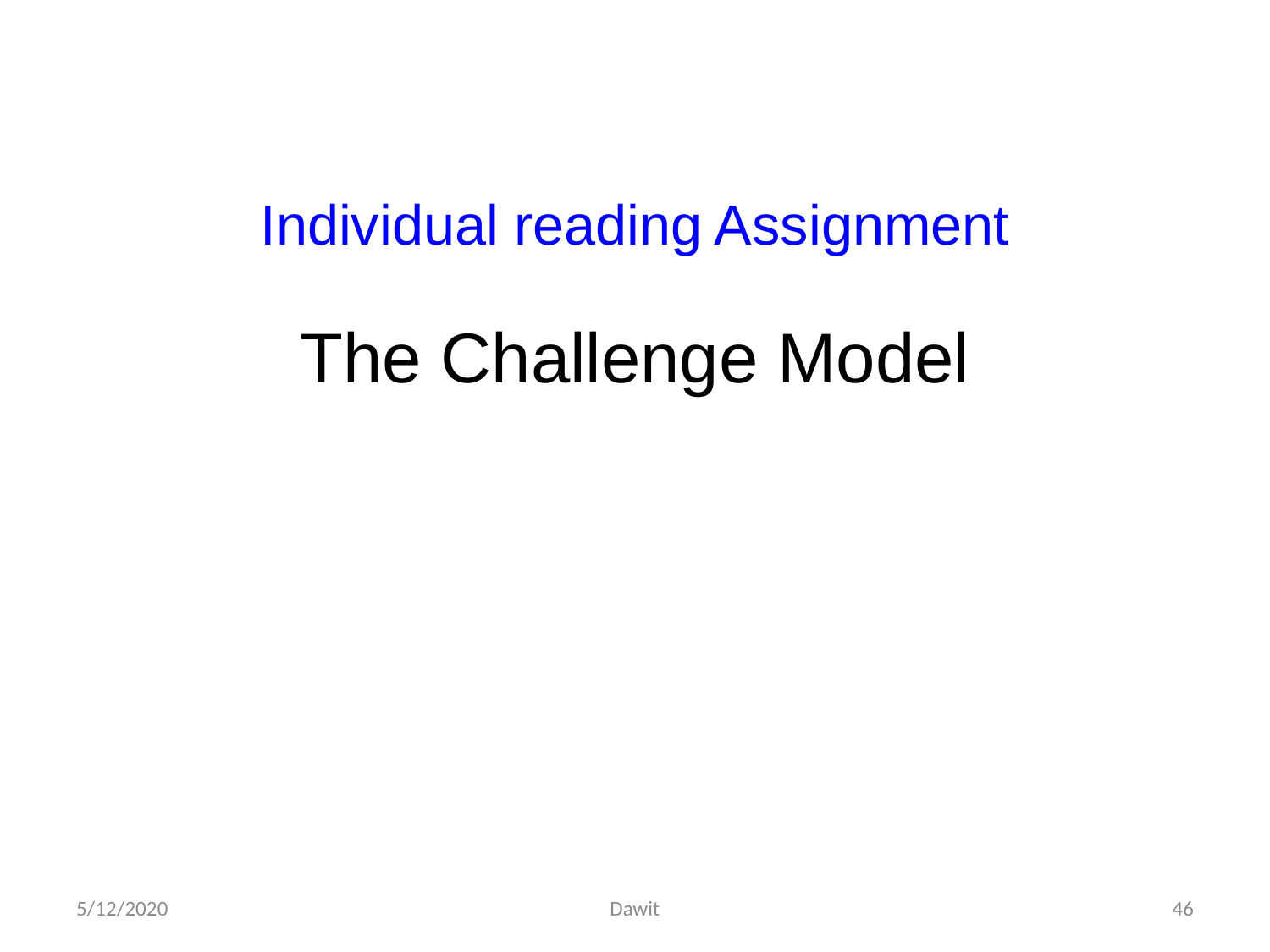

Individual reading Assignment
The Challenge Model
5/12/2020
Dawit
46